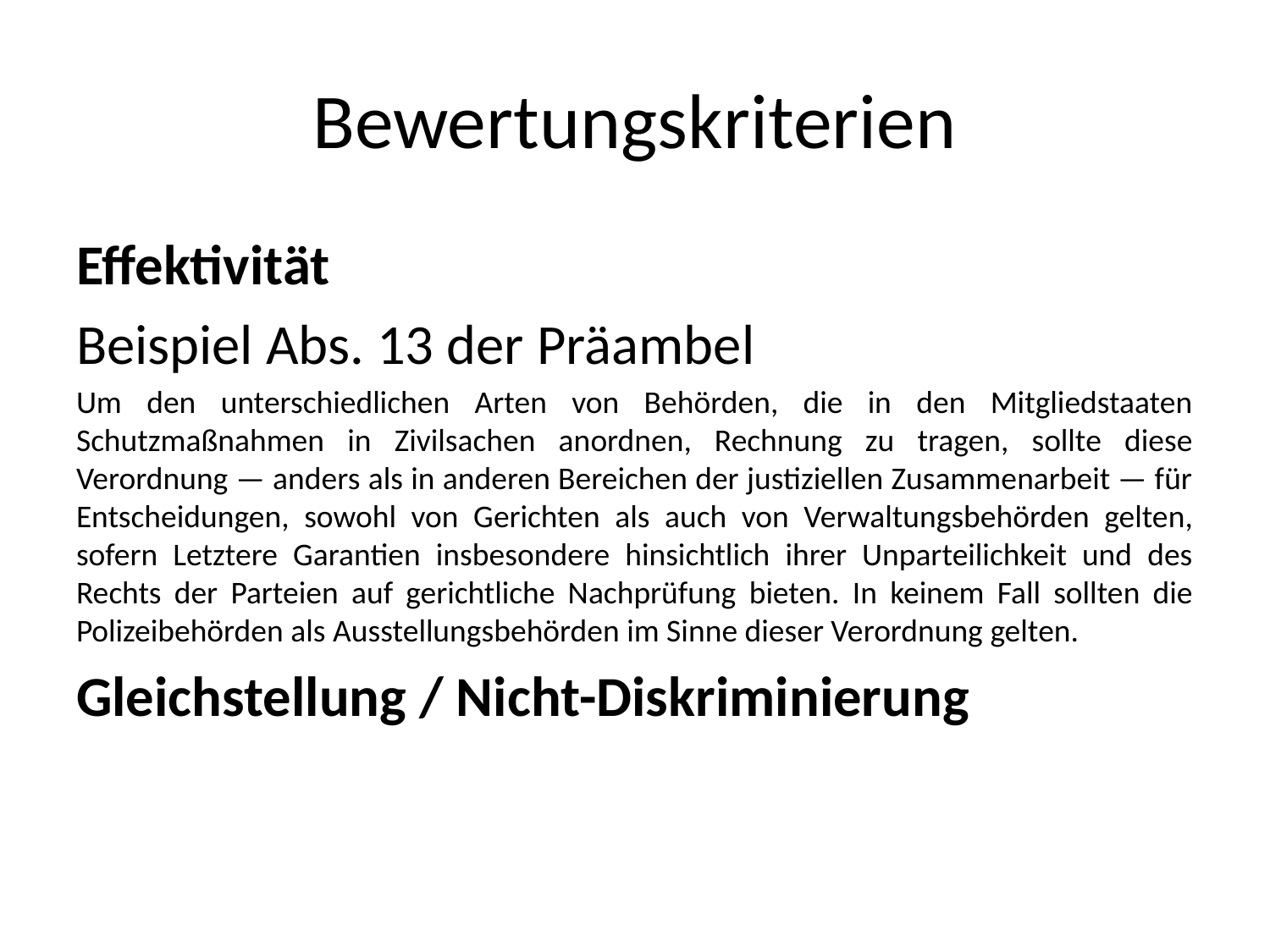

# Bewertungskriterien
Effektivität
Beispiel Abs. 13 der Präambel
Um den unterschiedlichen Arten von Behörden, die in den Mitgliedstaaten Schutzmaßnahmen in Zivilsachen anordnen, Rechnung zu tragen, sollte diese Verordnung — anders als in anderen Bereichen der justiziellen Zusammenarbeit — für Entscheidungen, sowohl von Gerichten als auch von Verwaltungsbehörden gelten, sofern Letztere Garantien insbesondere hinsichtlich ihrer Unparteilichkeit und des Rechts der Parteien auf gerichtliche Nachprüfung bieten. In keinem Fall sollten die Polizeibehörden als Ausstellungsbehörden im Sinne dieser Verordnung gelten.
Gleichstellung / Nicht-Diskriminierung